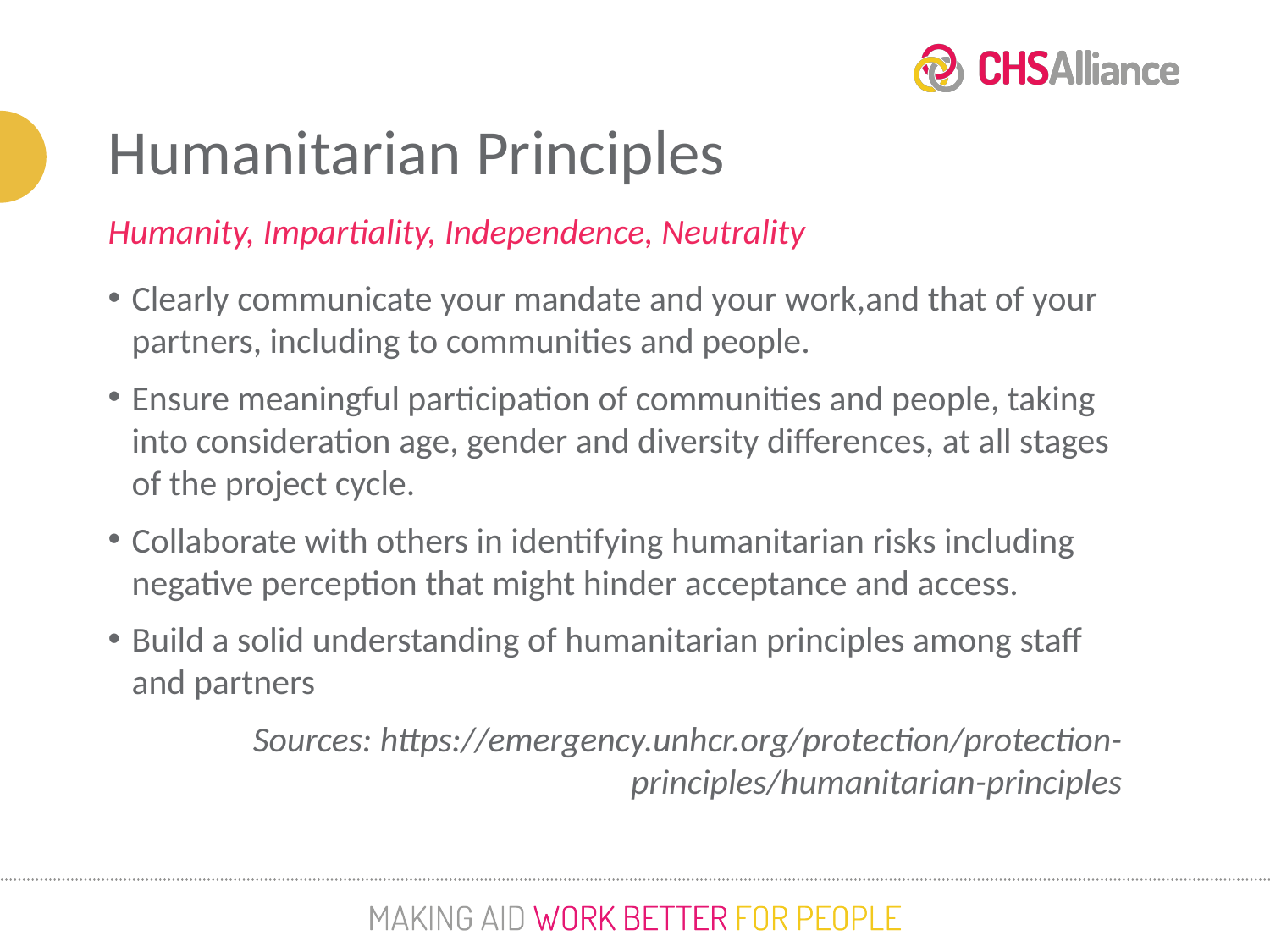

Humanitarian Principles

Humanity, Impartiality, Independence, Neutrality
Clearly communicate your mandate and your work,and that of your partners, including to communities and people.
Ensure meaningful participation of communities and people, taking into consideration age, gender and diversity differences, at all stages of the project cycle.
Collaborate with others in identifying humanitarian risks including negative perception that might hinder acceptance and access.
Build a solid understanding of humanitarian principles among staff and partners
Sources: https://emergency.unhcr.org/protection/protection-principles/humanitarian-principles